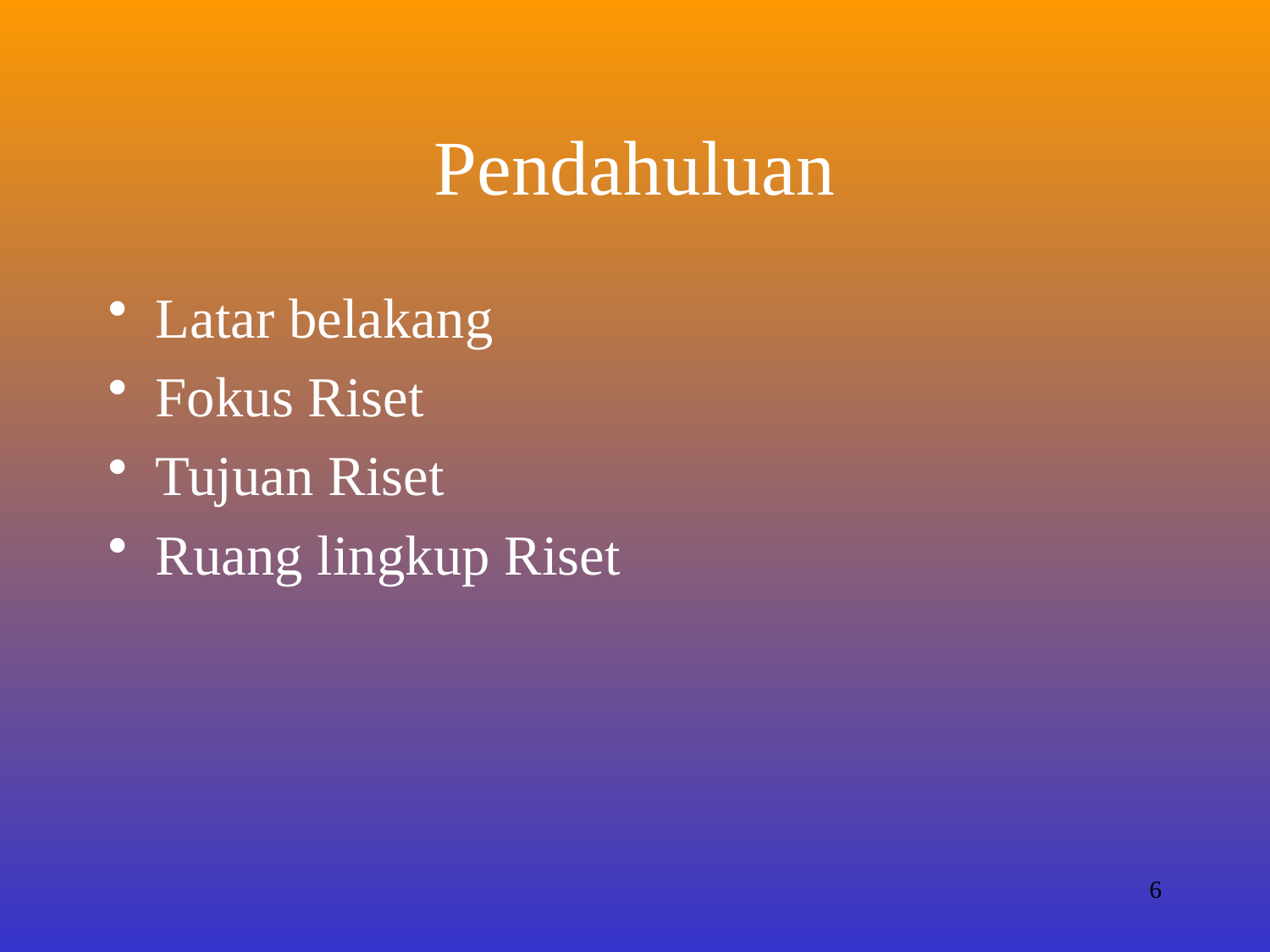

# Pendahuluan
Latar belakang
Fokus Riset
Tujuan Riset
Ruang lingkup Riset

6